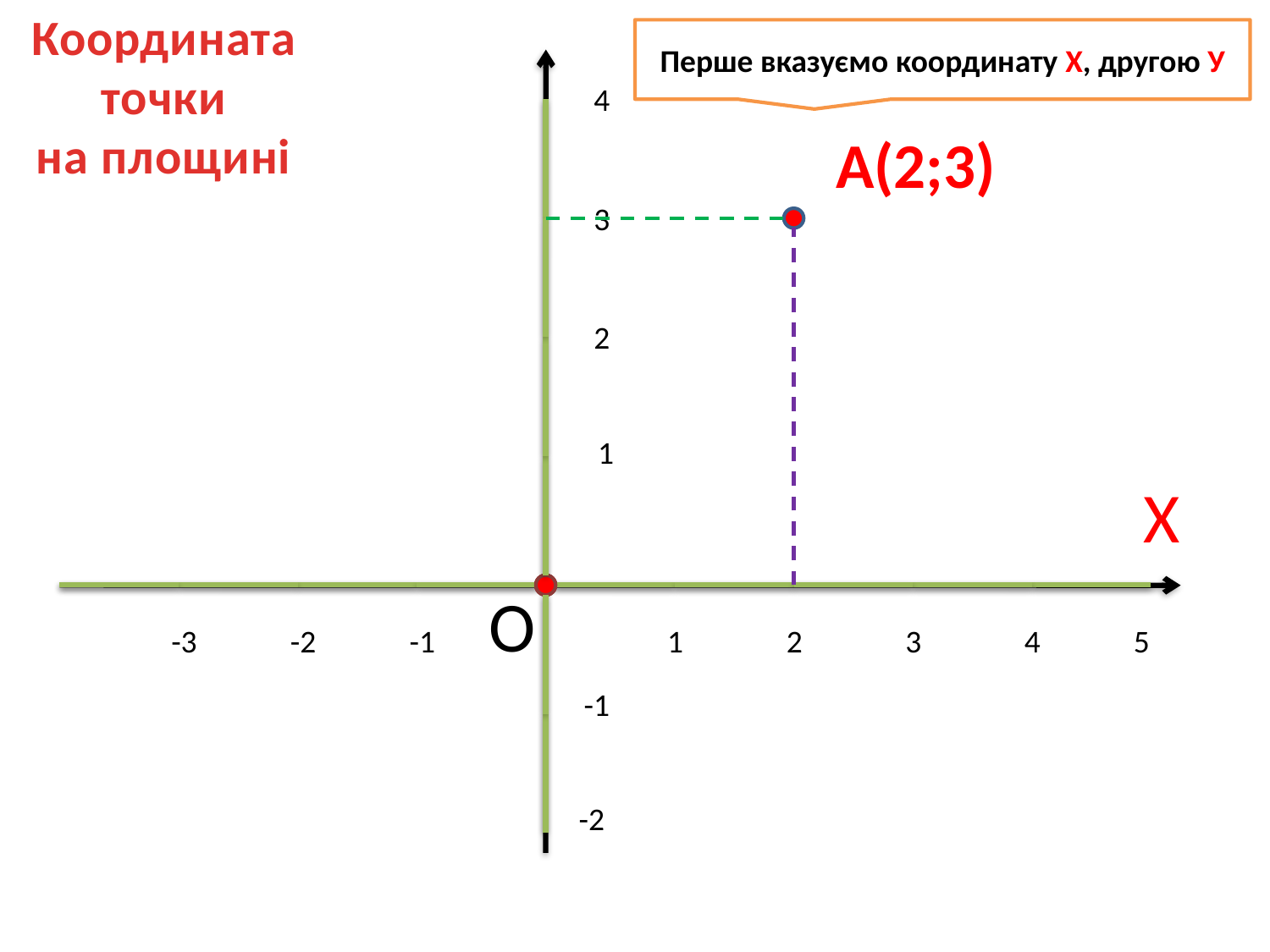

Координата
точки
на площині
Перше вказуємо координату Х, другою У
4
3
2
1
Х
О

-3
-2
-1
1
2
3
4
5
-1
-2
А(2;3)